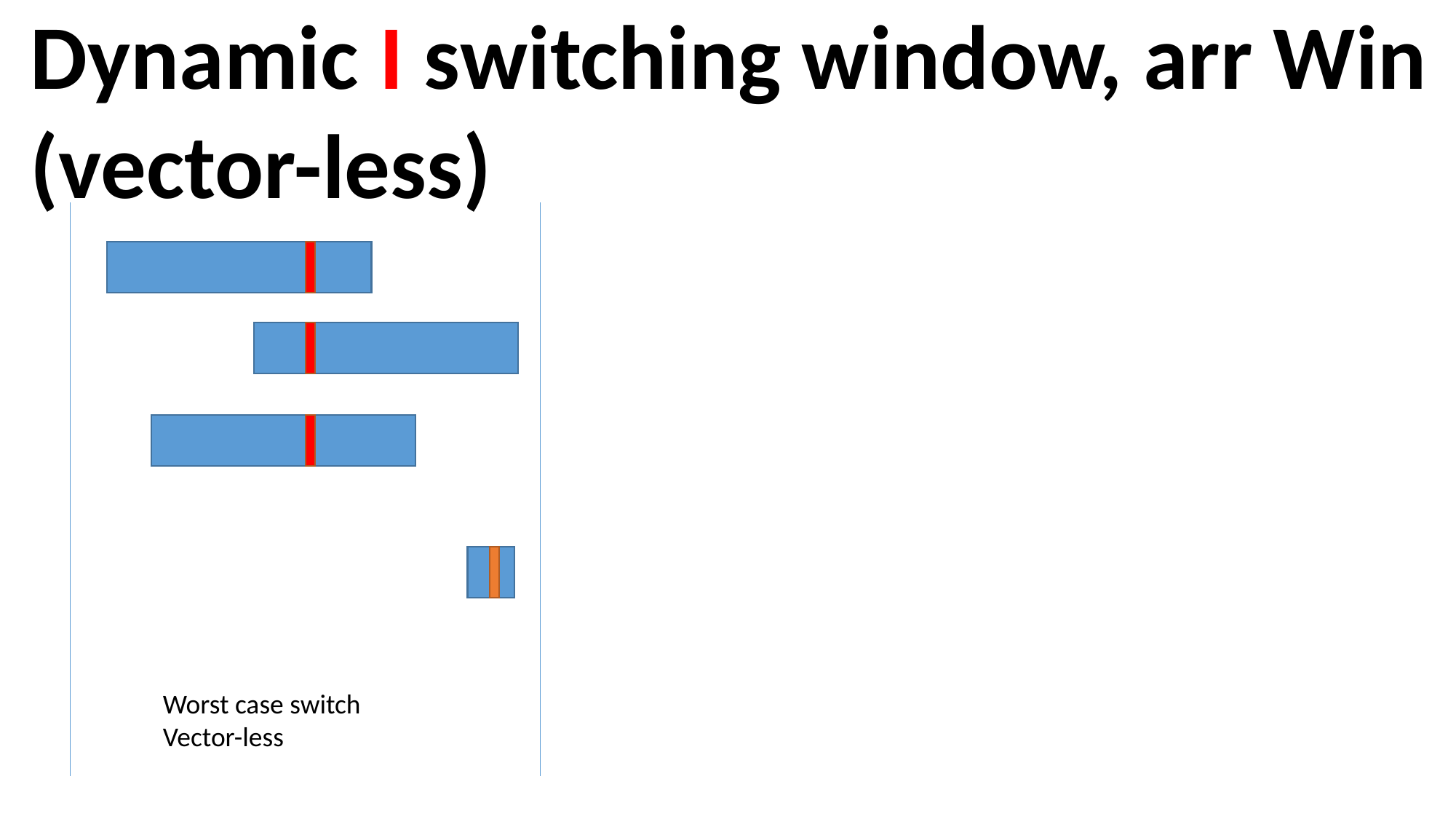

Dynamic I switching window, arr Win
(vector-less)

Worst case switch
Vector-less